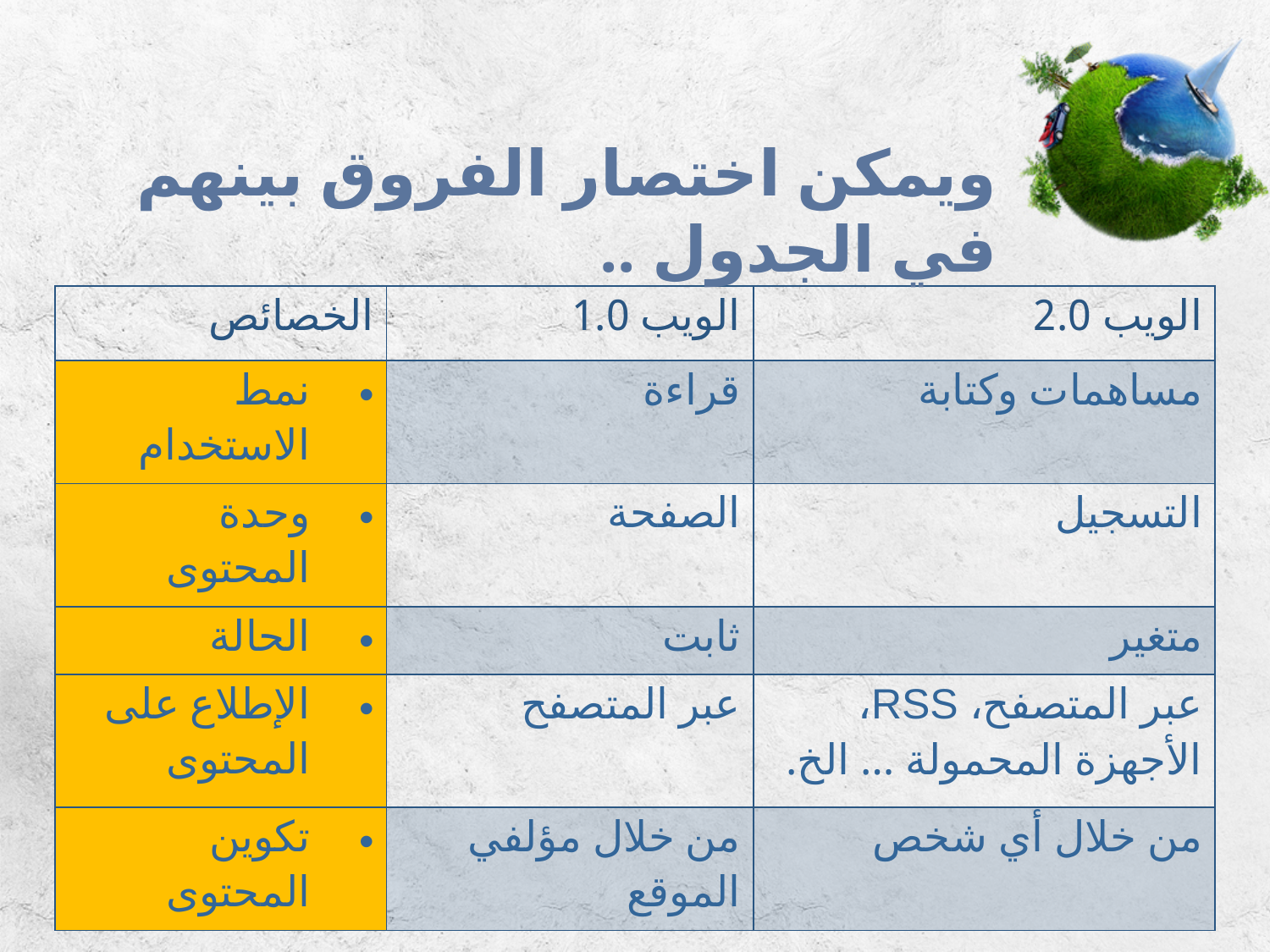

ويمكن اختصار الفروق بينهم في الجدول ..
| الخصائص | الويب 1.0 | الويب 2.0 |
| --- | --- | --- |
| نمط الاستخدام | قراءة | مساهمات وكتابة |
| وحدة المحتوى | الصفحة | التسجيل |
| الحالة | ثابت | متغير |
| الإطلاع على المحتوى | عبر المتصفح | عبر المتصفح، RSS، الأجهزة المحمولة … الخ. |
| تكوين المحتوى | من خلال مؤلفي الموقع | من خلال أي شخص |